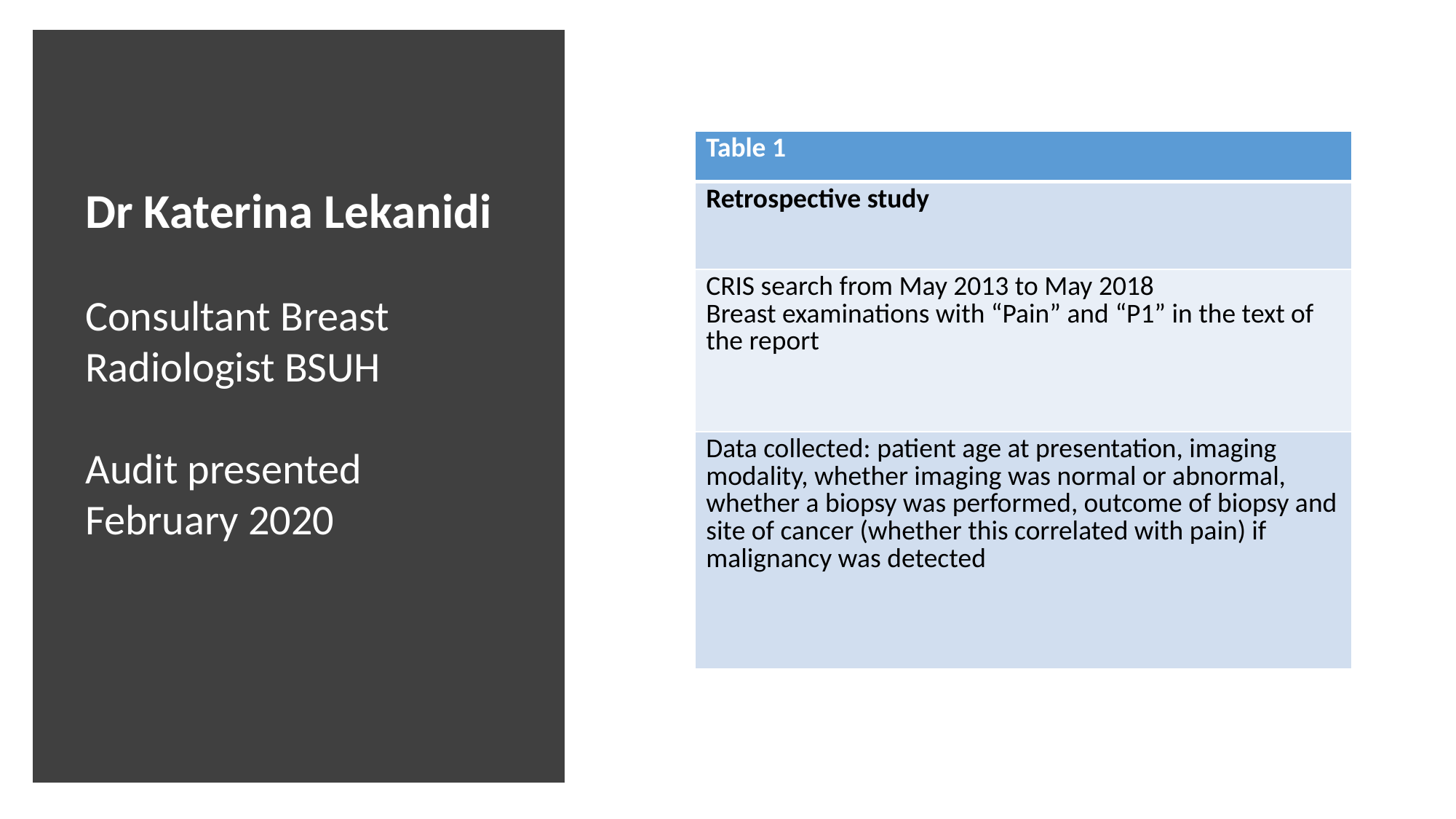

# Dr Katerina Lekanidi Consultant Breast Radiologist BSUH Audit presented February 2020
| Table 1 |
| --- |
| Retrospective study |
| CRIS search from May 2013 to May 2018 Breast examinations with “Pain” and “P1” in the text of the report |
| Data collected: patient age at presentation, imaging modality, whether imaging was normal or abnormal, whether a biopsy was performed, outcome of biopsy and site of cancer (whether this correlated with pain) if malignancy was detected |